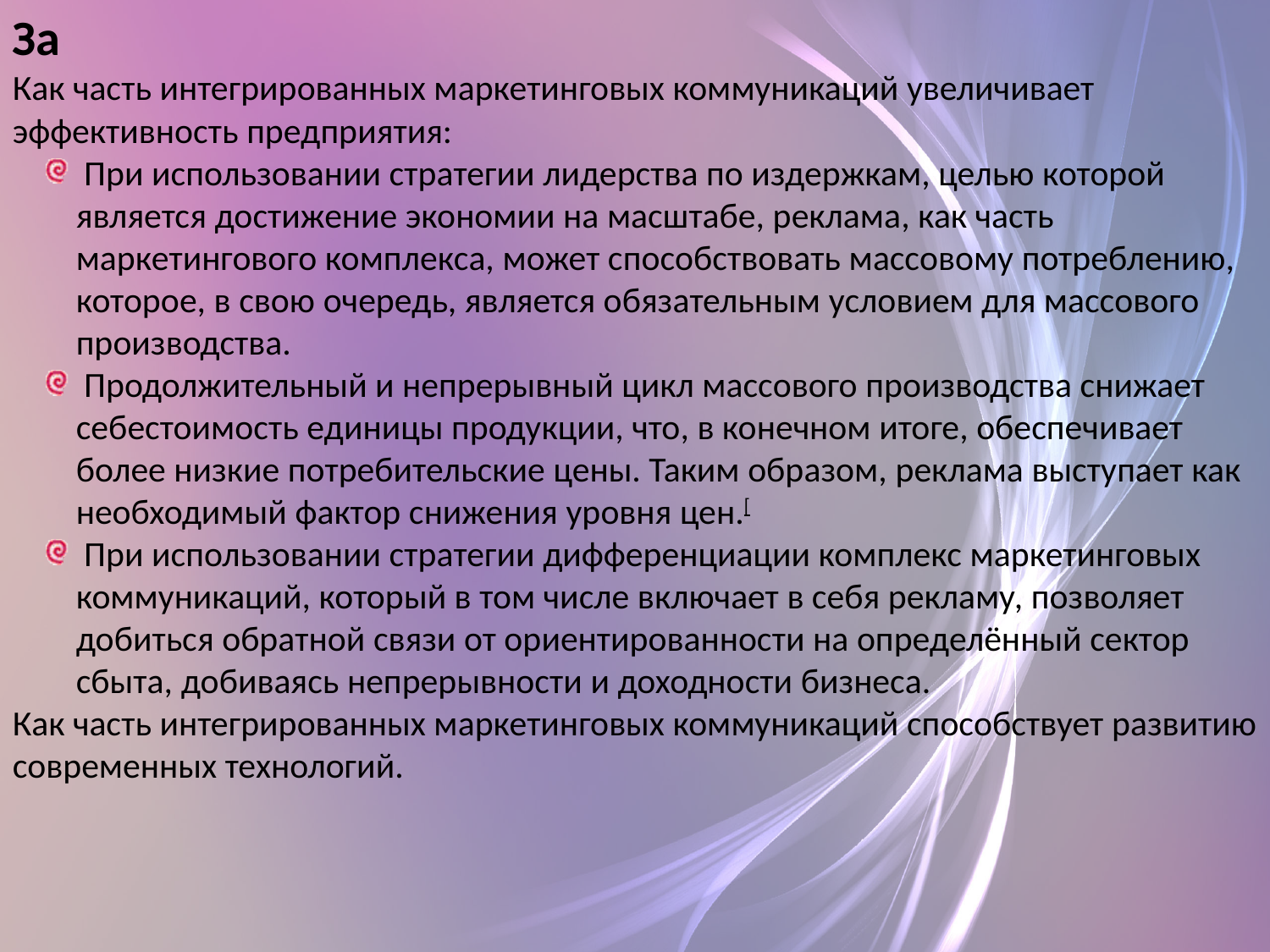

За
Как часть интегрированных маркетинговых коммуникаций увеличивает эффективность предприятия:
 При использовании стратегии лидерства по издержкам, целью которой является достижение экономии на масштабе, реклама, как часть маркетингового комплекса, может способствовать массовому потреблению, которое, в свою очередь, является обязательным условием для массового производства.
 Продолжительный и непрерывный цикл массового производства снижает себестоимость единицы продукции, что, в конечном итоге, обеспечивает более низкие потребительские цены. Таким образом, реклама выступает как необходимый фактор снижения уровня цен.[
 При использовании стратегии дифференциации комплекс маркетинговых коммуникаций, который в том числе включает в себя рекламу, позволяет добиться обратной связи от ориентированности на определённый сектор сбыта, добиваясь непрерывности и доходности бизнеса.
Как часть интегрированных маркетинговых коммуникаций способствует развитию современных технологий.